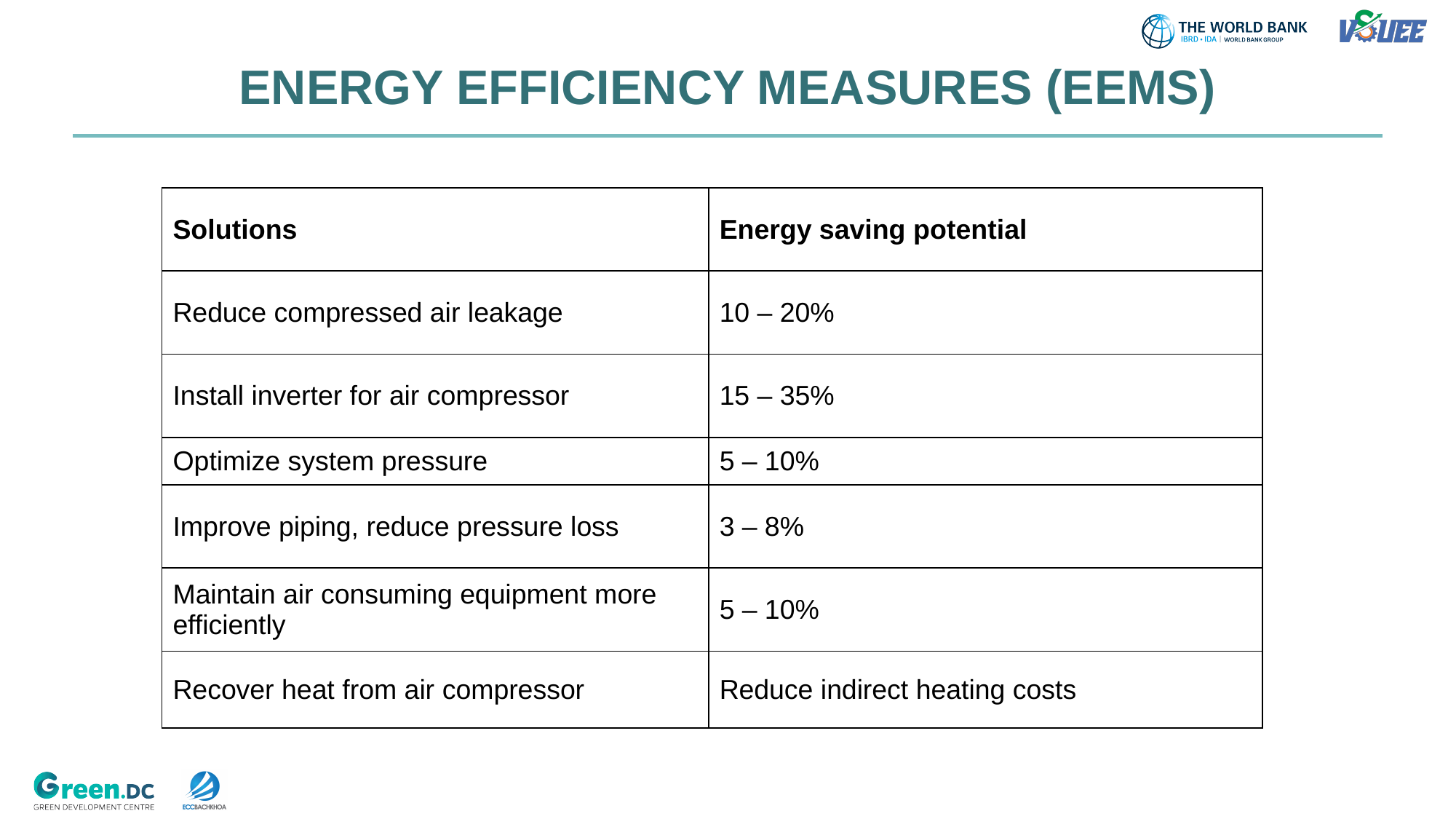

ENERGY EFFICIENCY MEASURES (EEMS)
| Solutions | Energy saving potential |
| --- | --- |
| Reduce compressed air leakage | 10 – 20% |
| Install inverter for air compressor | 15 – 35% |
| Optimize system pressure | 5 – 10% |
| Improve piping, reduce pressure loss | 3 – 8% |
| Maintain air consuming equipment more efficiently | 5 – 10% |
| Recover heat from air compressor | Reduce indirect heating costs |